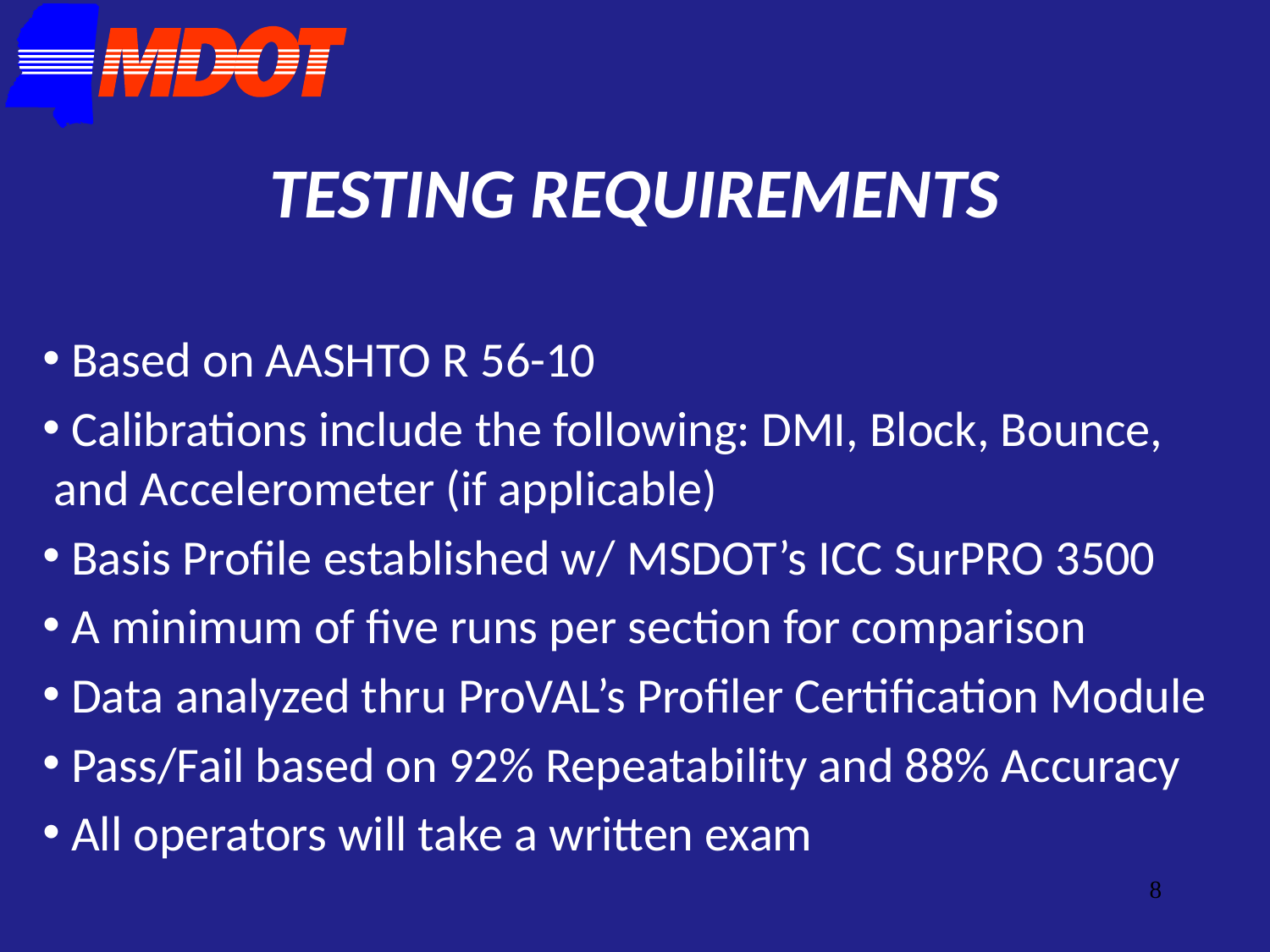

# TESTING REQUIREMENTS
 Based on AASHTO R 56-10
 Calibrations include the following: DMI, Block, Bounce,        and Accelerometer (if applicable)
 Basis Profile established w/ MSDOT’s ICC SurPRO 3500
 A minimum of five runs per section for comparison
 Data analyzed thru ProVAL’s Profiler Certification Module
 Pass/Fail based on 92% Repeatability and 88% Accuracy
 All operators will take a written exam
8